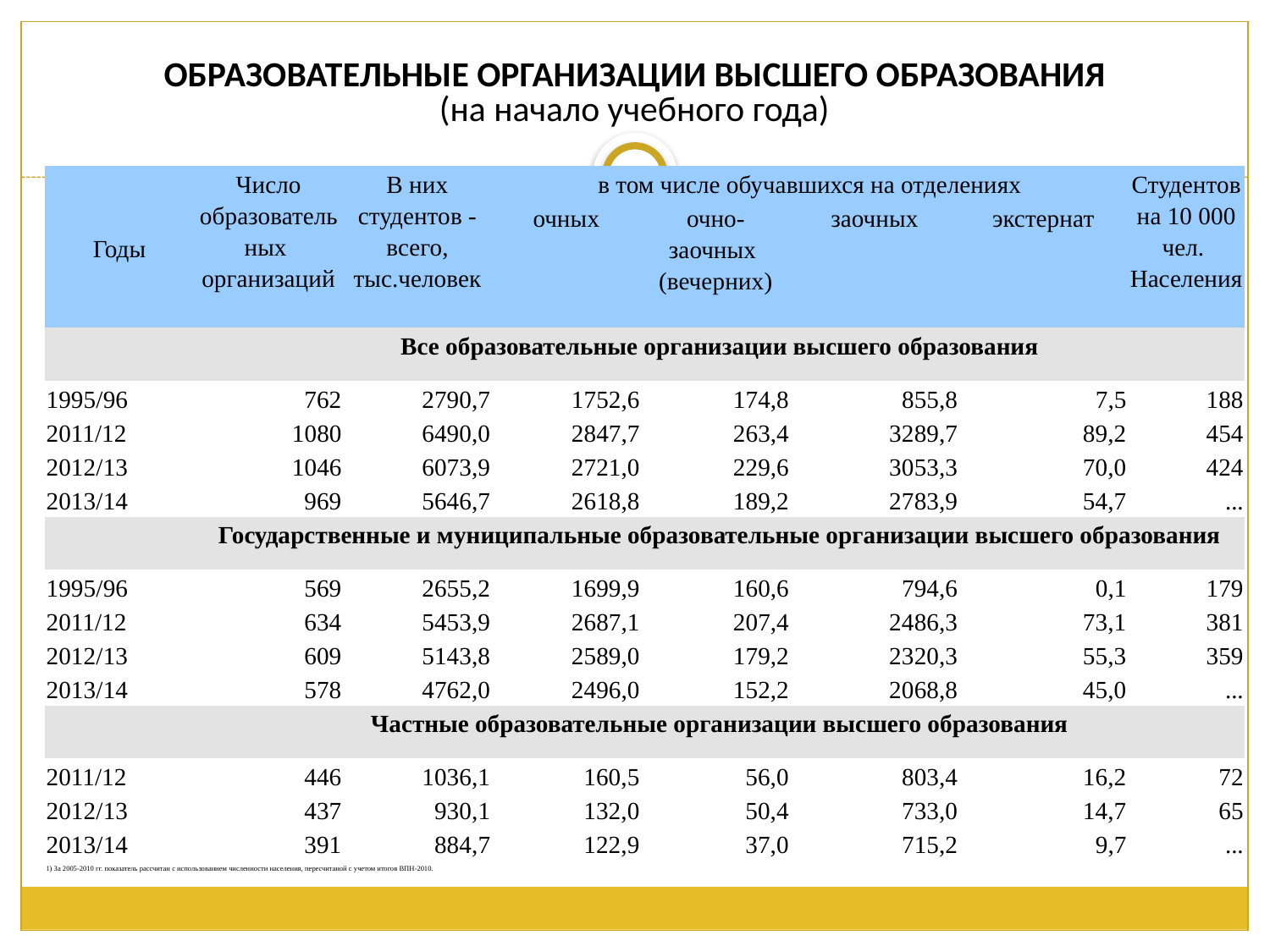

# ОБРАЗОВАТЕЛЬНЫЕ ОРГАНИЗАЦИИ ВЫСШЕГО ОБРАЗОВАНИЯ (на начало учебного года)
| Годы | Число образовательных  организаций | В них студентов - всего, тыс.человек | в том числе обучавшихся на отделениях |  |  |  | Студентов на 10 000 чел.  Населения |
| --- | --- | --- | --- | --- | --- | --- | --- |
|  |  |  | очных | очно-заочных  (вечерних) | заочных | экстернат |  |
|  | Все образовательные организации высшего образования |  |  |  |  |  |  |
| 1995/96 | 762 | 2790,7 | 1752,6 | 174,8 | 855,8 | 7,5 | 188 |
| 2011/12 | 1080 | 6490,0 | 2847,7 | 263,4 | 3289,7 | 89,2 | 454 |
| 2012/13 | 1046 | 6073,9 | 2721,0 | 229,6 | 3053,3 | 70,0 | 424 |
| 2013/14 | 969 | 5646,7 | 2618,8 | 189,2 | 2783,9 | 54,7 | ... |
|  | Государственные и муниципальные образовательные организации высшего образования |  |  |  |  |  |  |
| 1995/96 | 569 | 2655,2 | 1699,9 | 160,6 | 794,6 | 0,1 | 179 |
| 2011/12 | 634 | 5453,9 | 2687,1 | 207,4 | 2486,3 | 73,1 | 381 |
| 2012/13 | 609 | 5143,8 | 2589,0 | 179,2 | 2320,3 | 55,3 | 359 |
| 2013/14 | 578 | 4762,0 | 2496,0 | 152,2 | 2068,8 | 45,0 | ... |
|  | Частные образовательные организации высшего образования |  |  |  |  |  |  |
| 2011/12 | 446 | 1036,1 | 160,5 | 56,0 | 803,4 | 16,2 | 72 |
| 2012/13 | 437 | 930,1 | 132,0 | 50,4 | 733,0 | 14,7 | 65 |
| 2013/14 | 391 | 884,7 | 122,9 | 37,0 | 715,2 | 9,7 | ... |
| 1) За 2005-2010 гг. показатель рассчитан с использованием численности населения, пересчитаной с учетом итогов ВПН-2010. |  |  |  |  |  |  |  |